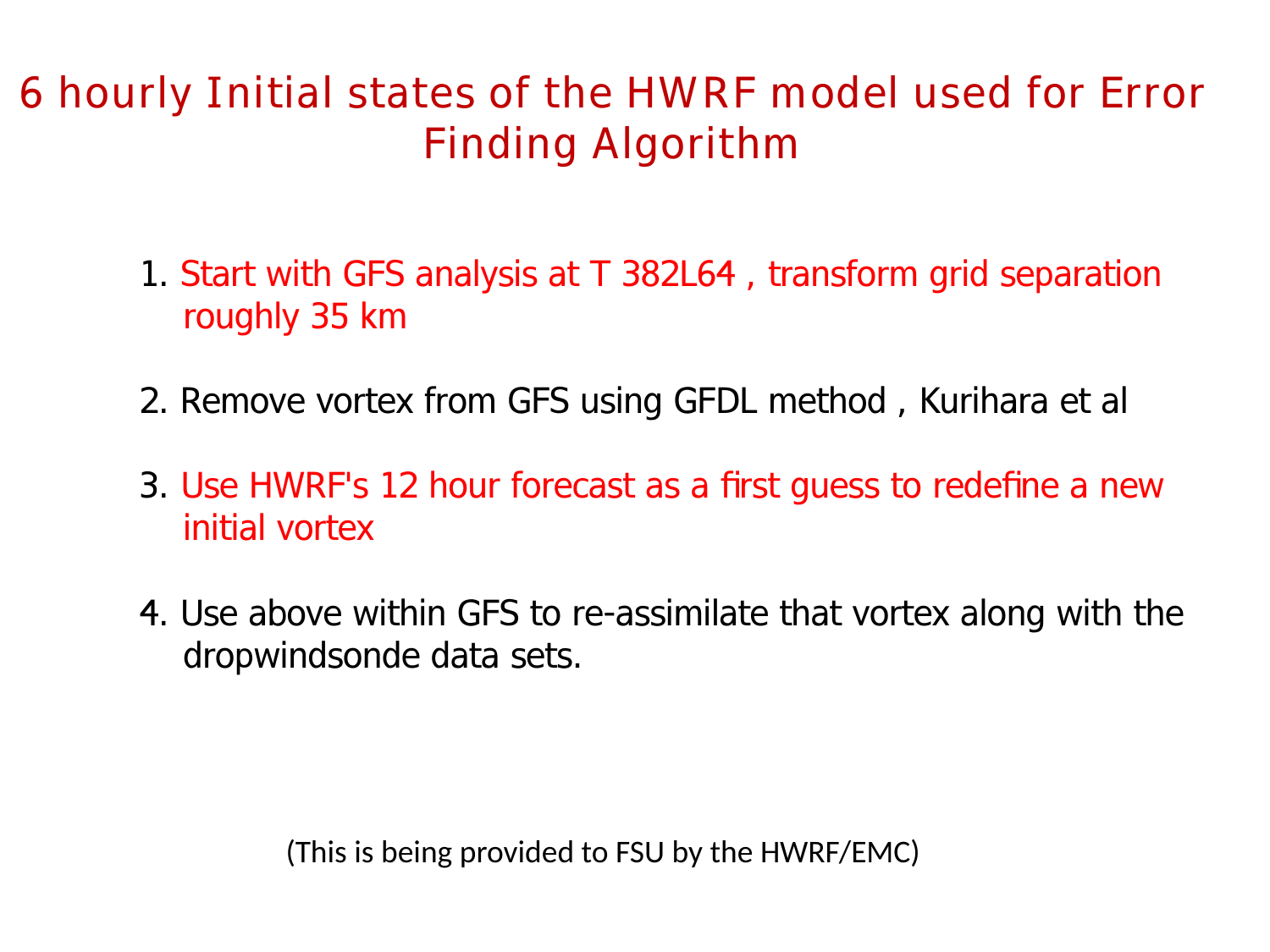

6 hourly Initial states of the HWRF model used for Error Finding Algorithm

	1. Start with GFS analysis at T 382L64 , transform grid separation 	    roughly 35 km

	2. Remove vortex from GFS using GFDL method , Kurihara et al

	3. Use HWRF's 12 hour forecast as a first guess to redefine a new 	    initial vortex

	4. Use above within GFS to re-assimilate that vortex along with the 	    dropwindsonde data sets.

(This is being provided to FSU by the HWRF/EMC)